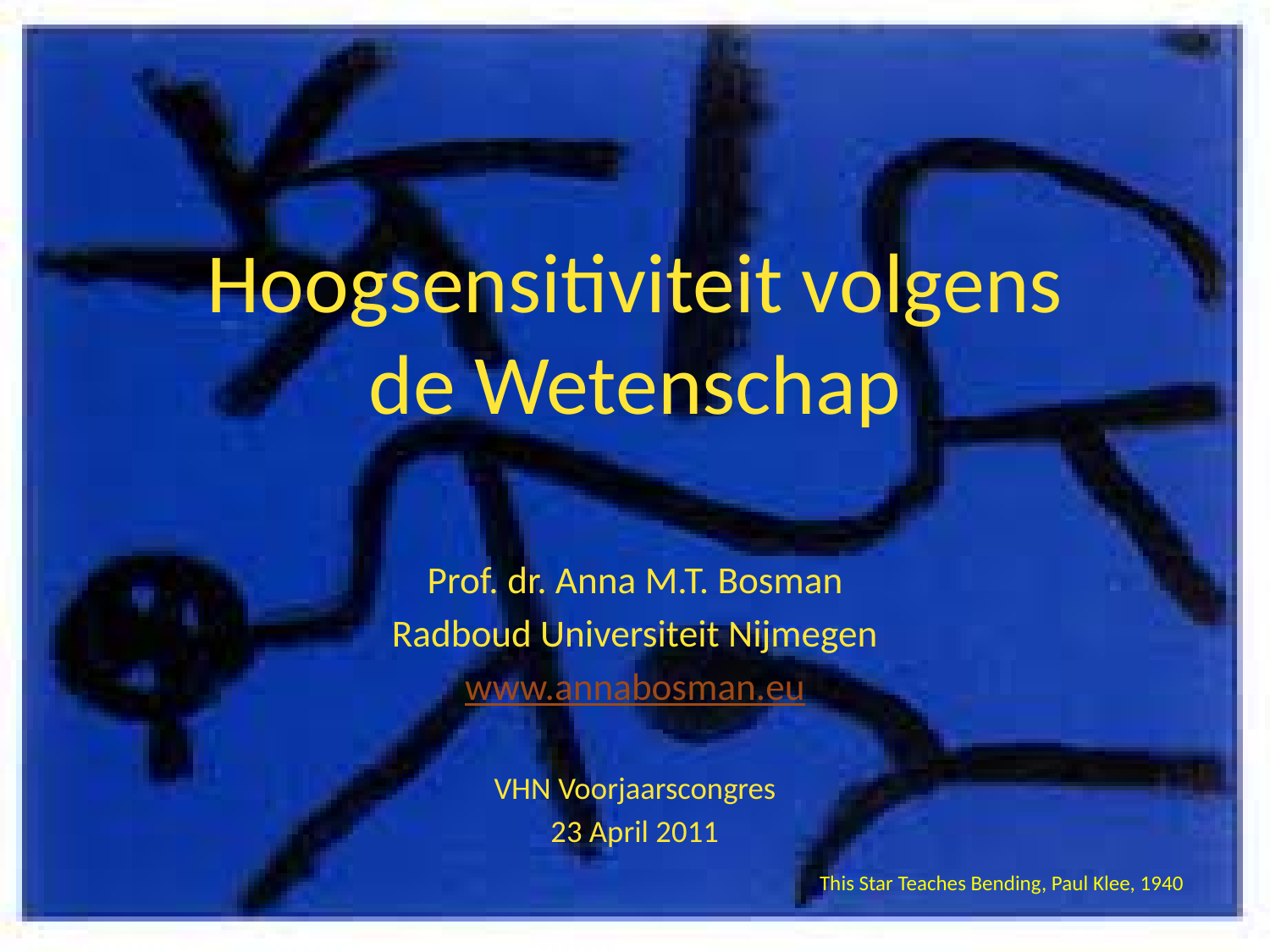

# Hoogsensitiviteit volgens de Wetenschap
Prof. dr. Anna M.T. Bosman
Radboud Universiteit Nijmegen
www.annabosman.eu

VHN Voorjaarscongres
23 April 2011

This Star Teaches Bending, Paul Klee, 1940